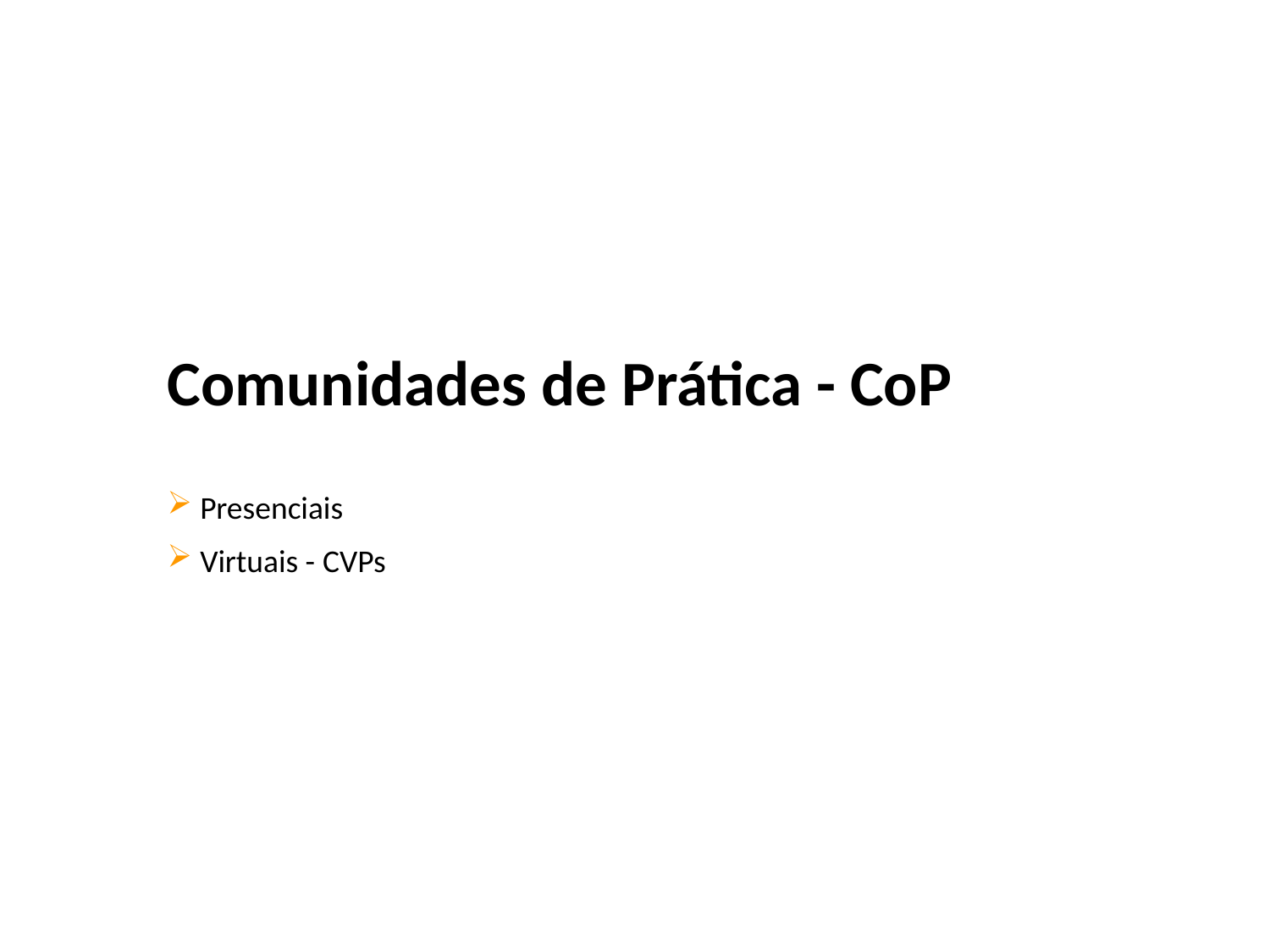

Comunidades de Prática - CoP

 Presenciais
 Virtuais - CVPs